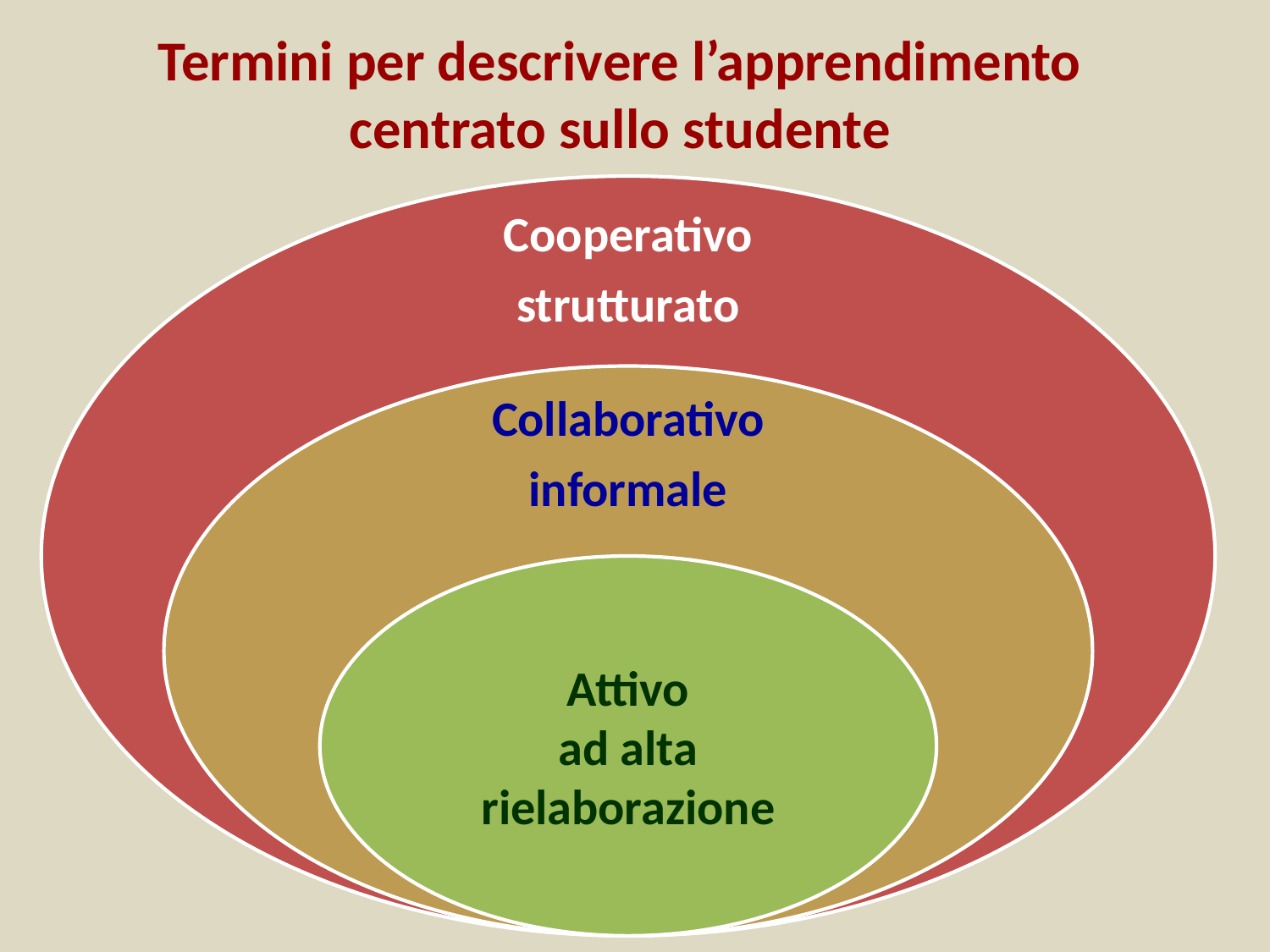

# Termini per descrivere l’apprendimento centrato sullo studente
Cooperativo
strutturato
Collaborativo
informale
Attivo
ad alta rielaborazione